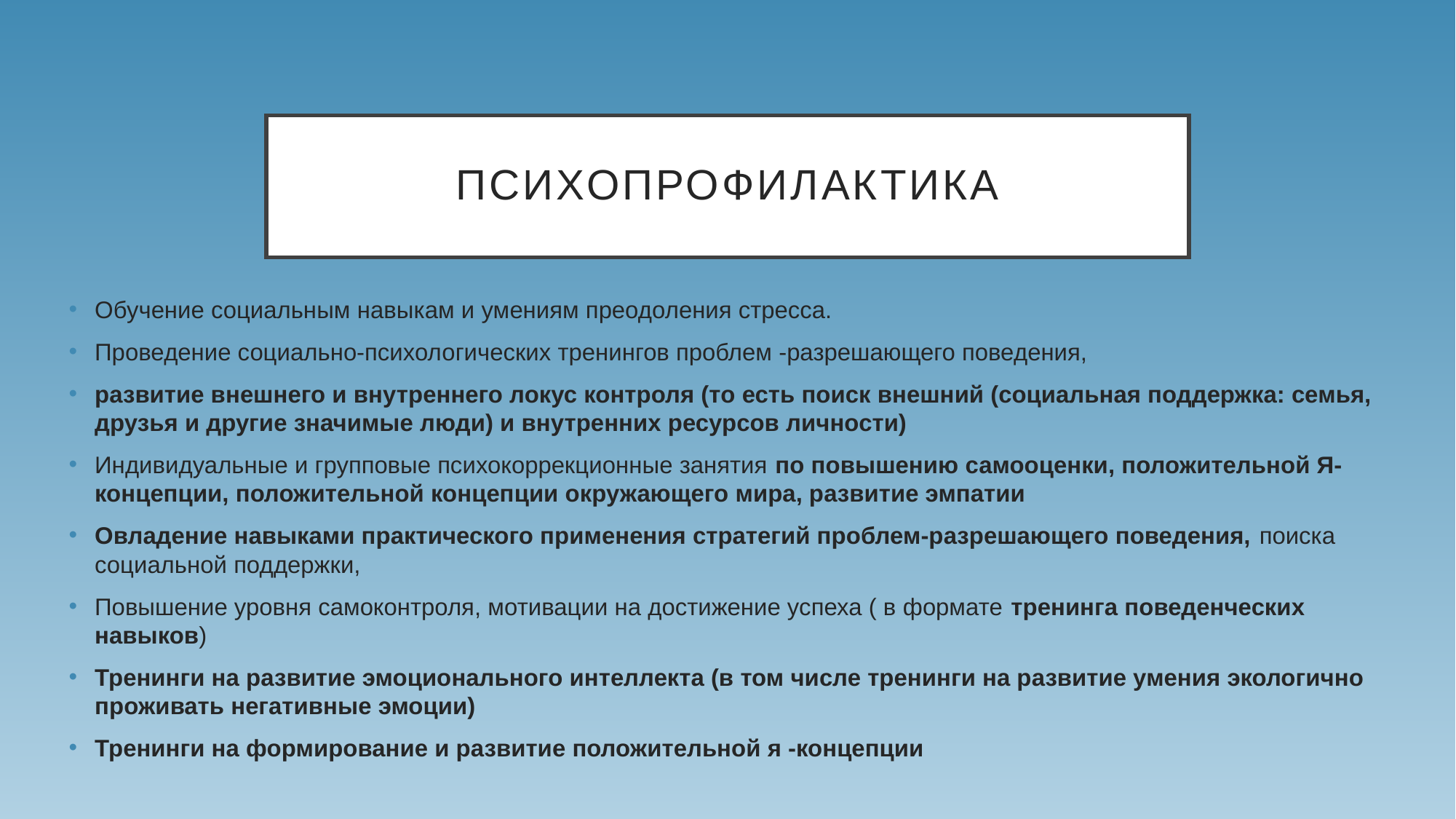

# психопрофилактика
Обучение социальным навыкам и умениям преодоления стресса.
Проведение социально-психологических тренингов проблем -разрешающего поведения,
развитие внешнего и внутреннего локус контроля (то есть поиск внешний (социальная поддержка: семья, друзья и другие значимые люди) и внутренних ресурсов личности)
Индивидуальные и групповые психокоррекционные занятия по повышению самооценки, положительной Я-концепции, положительной концепции окружающего мира, развитие эмпатии
Овладение навыками практического применения стратегий проблем-разрешающего поведения, поиска социальной поддержки,
Повышение уровня самоконтроля, мотивации на достижение успеха ( в формате тренинга поведенческих навыков)
Тренинги на развитие эмоционального интеллекта (в том числе тренинги на развитие умения экологично проживать негативные эмоции)
Тренинги на формирование и развитие положительной я -концепции